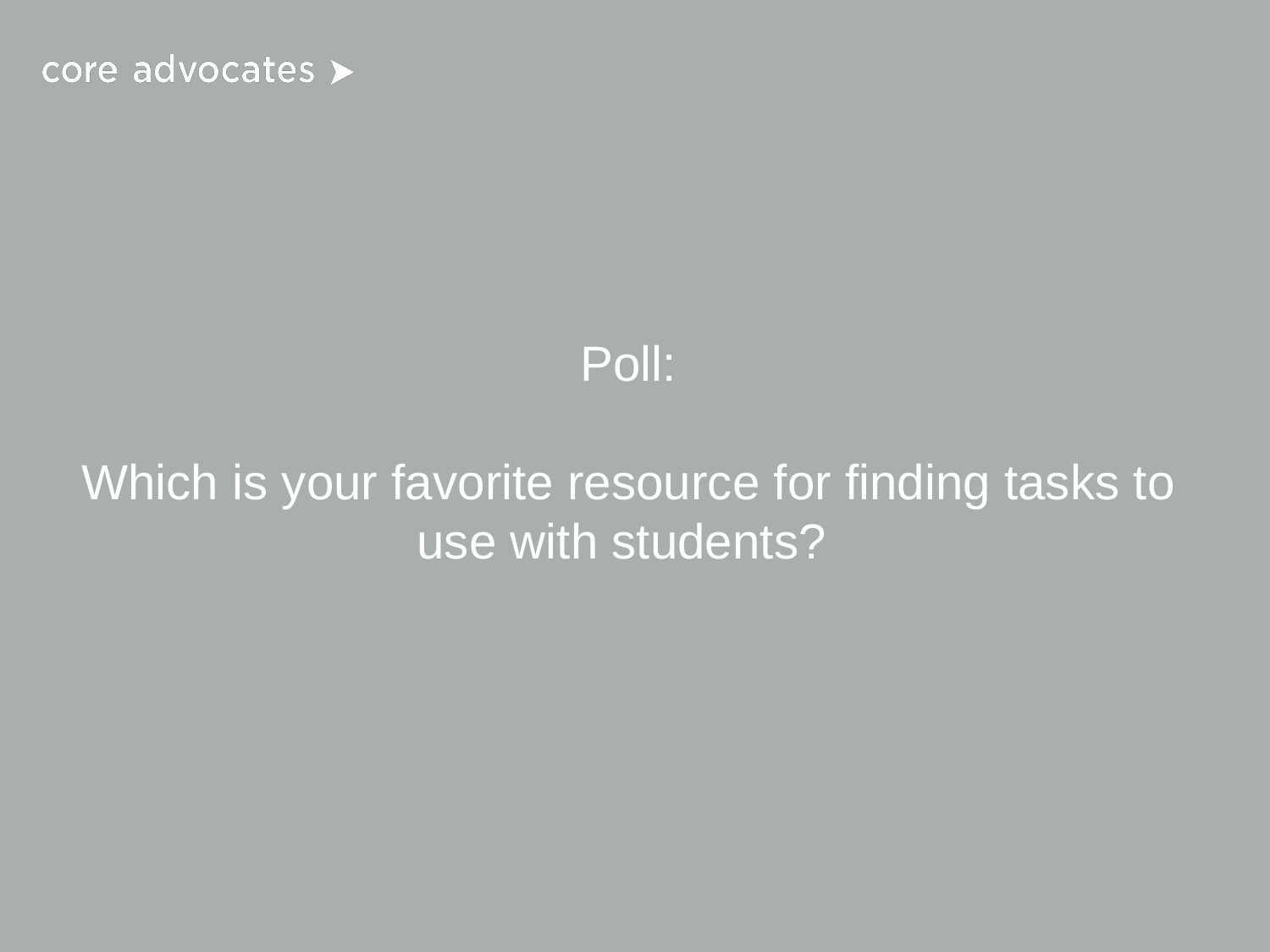

# Poll:

Which is your favorite resource for finding tasks to use with students?